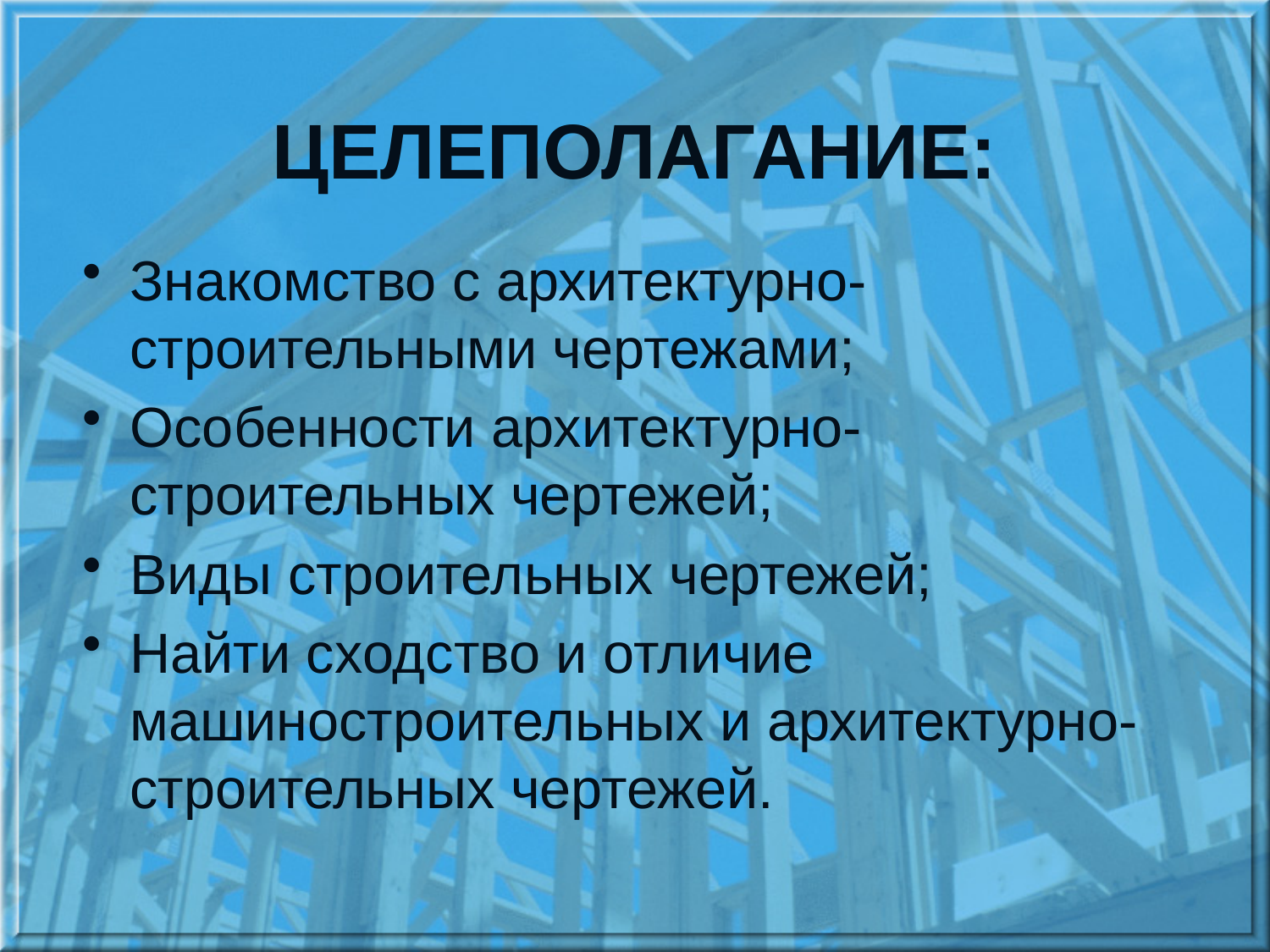

# ЦЕЛЕПОЛАГАНИЕ:
Знакомство с архитектурно-строительными чертежами;
Особенности архитектурно-строительных чертежей;
Виды строительных чертежей;
Найти сходство и отличие машиностроительных и архитектурно-строительных чертежей.